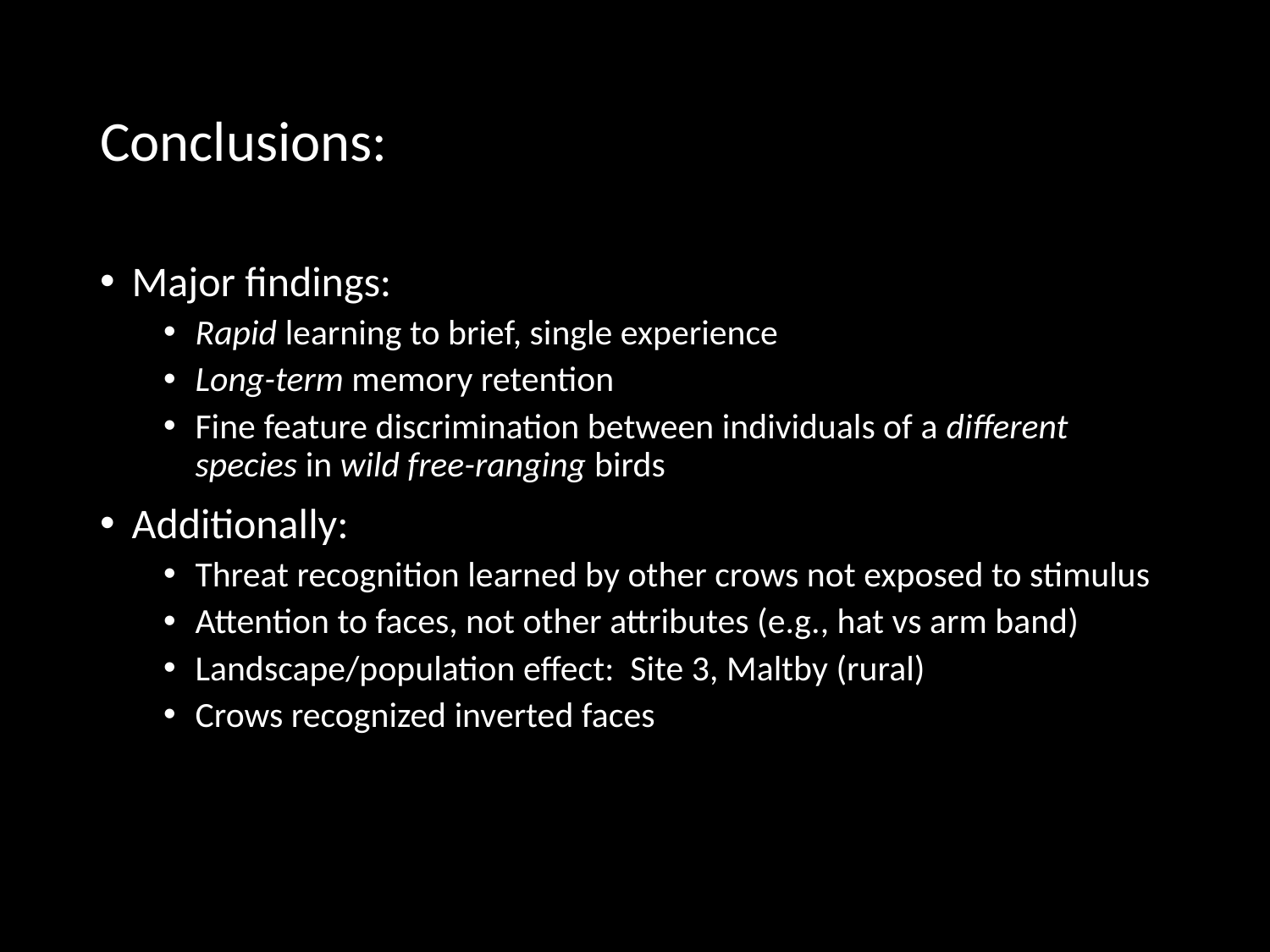

# Conclusions:
Major findings:
Rapid learning to brief, single experience
Long-term memory retention
Fine feature discrimination between individuals of a different species in wild free-ranging birds
Additionally:
Threat recognition learned by other crows not exposed to stimulus
Attention to faces, not other attributes (e.g., hat vs arm band)
Landscape/population effect:  Site 3, Maltby (rural)
Crows recognized inverted faces